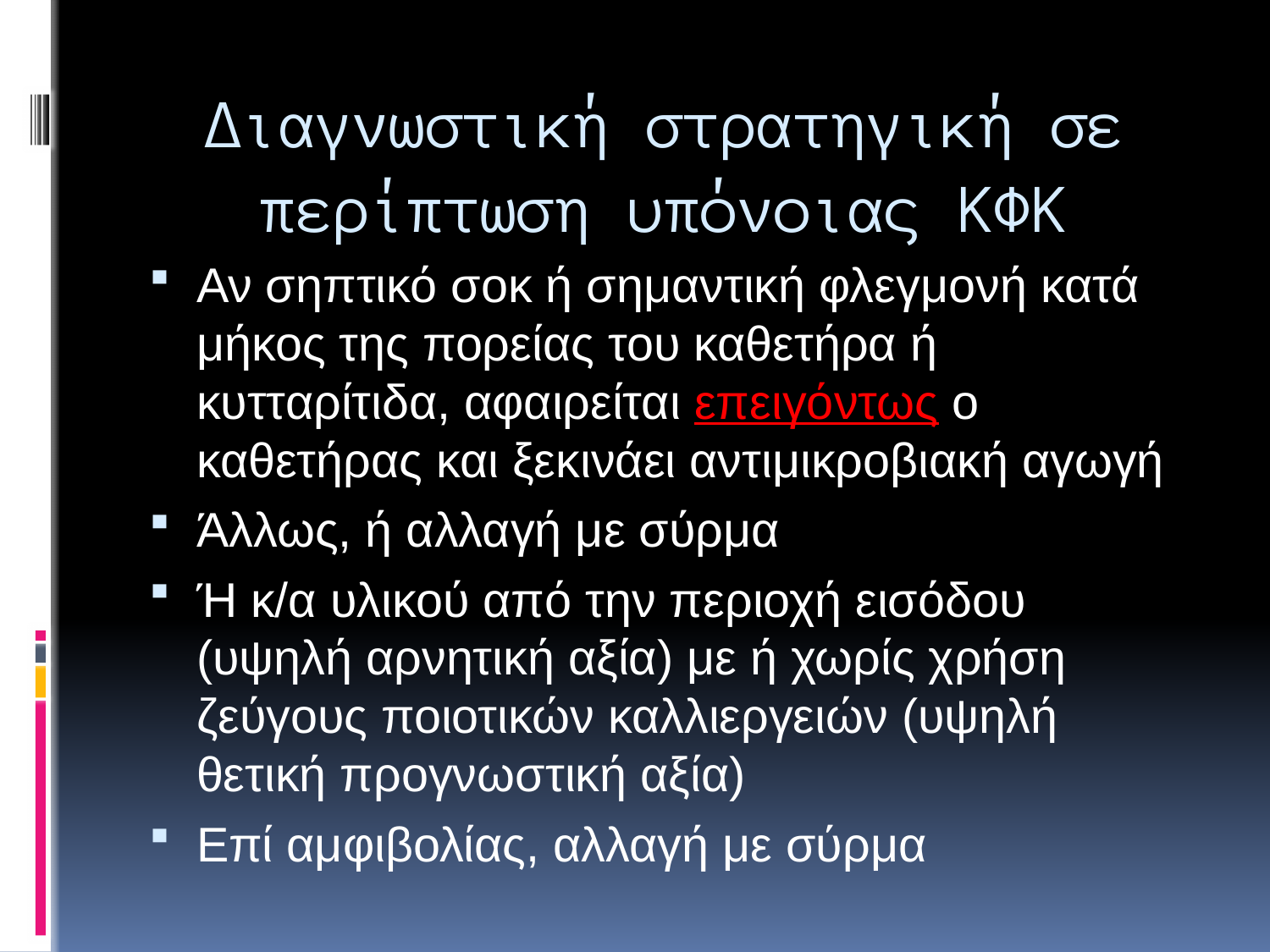

# Διαγνωστική στρατηγική σε περίπτωση υπόνοιας ΚΦΚ
Αν σηπτικό σοκ ή σημαντική φλεγμονή κατά μήκος της πορείας του καθετήρα ή κυτταρίτιδα, αφαιρείται επειγόντως ο καθετήρας και ξεκινάει αντιμικροβιακή αγωγή
Άλλως, ή αλλαγή με σύρμα
Ή κ/α υλικού από την περιοχή εισόδου (υψηλή αρνητική αξία) με ή χωρίς χρήση ζεύγους ποιοτικών καλλιεργειών (υψηλή θετική προγνωστική αξία)
Επί αμφιβολίας, αλλαγή με σύρμα